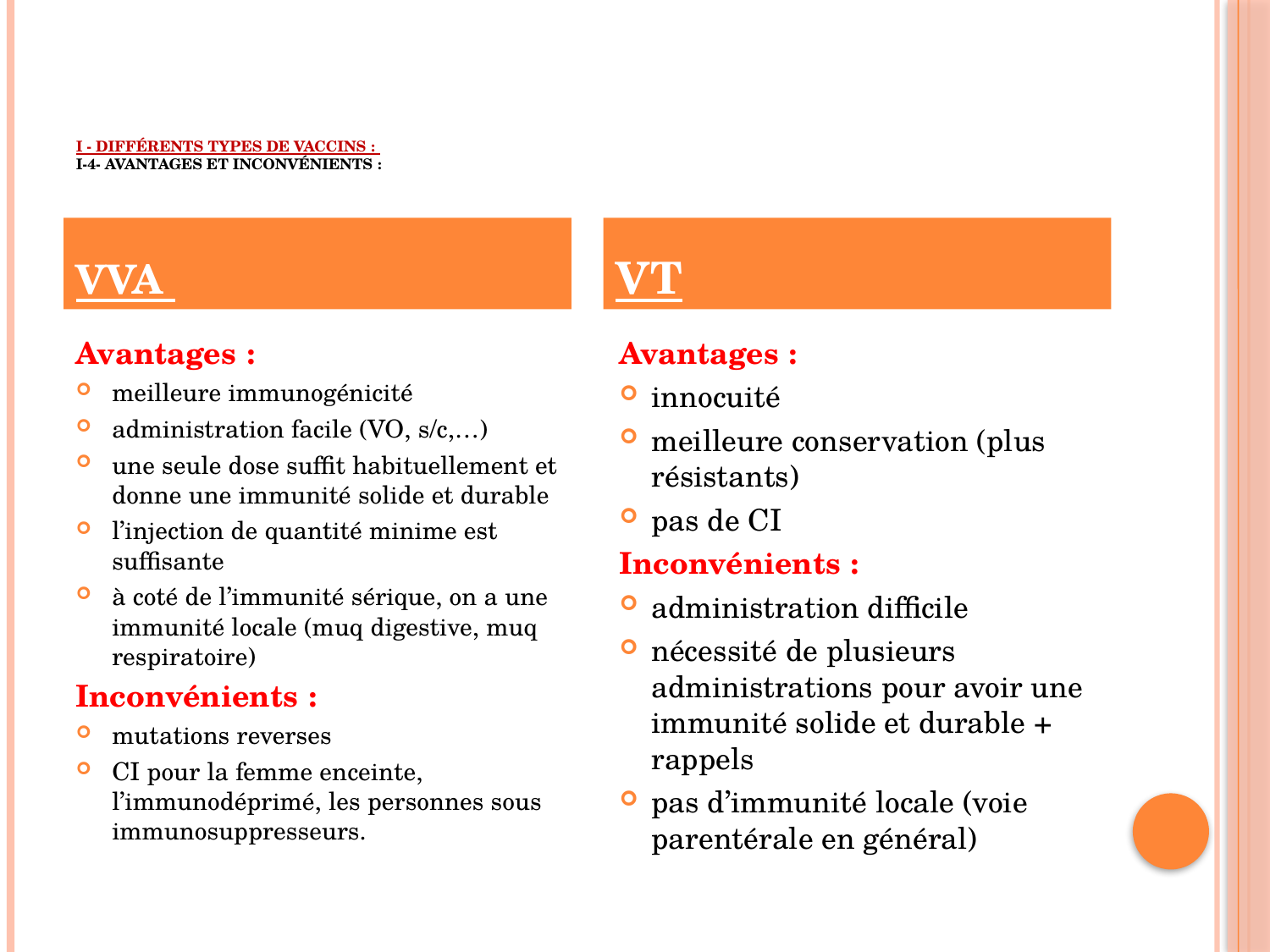

# I - Différents types de vaccins : I-4- avantages et inconvénients :

VVA

VT

Avantages :
meilleure immunogénicité
administration facile (VO, s/c,…)
une seule dose suffit habituellement et donne une immunité solide et durable
l’injection de quantité minime est suffisante
à coté de l’immunité sérique, on a une immunité locale (muq digestive, muq respiratoire)
Inconvénients :
mutations reverses
CI pour la femme enceinte, l’immunodéprimé, les personnes sous immunosuppresseurs.

Avantages :
innocuité
meilleure conservation (plus résistants)
pas de CI
Inconvénients :
administration difficile
nécessité de plusieurs administrations pour avoir une immunité solide et durable + rappels
pas d’immunité locale (voie parentérale en général)